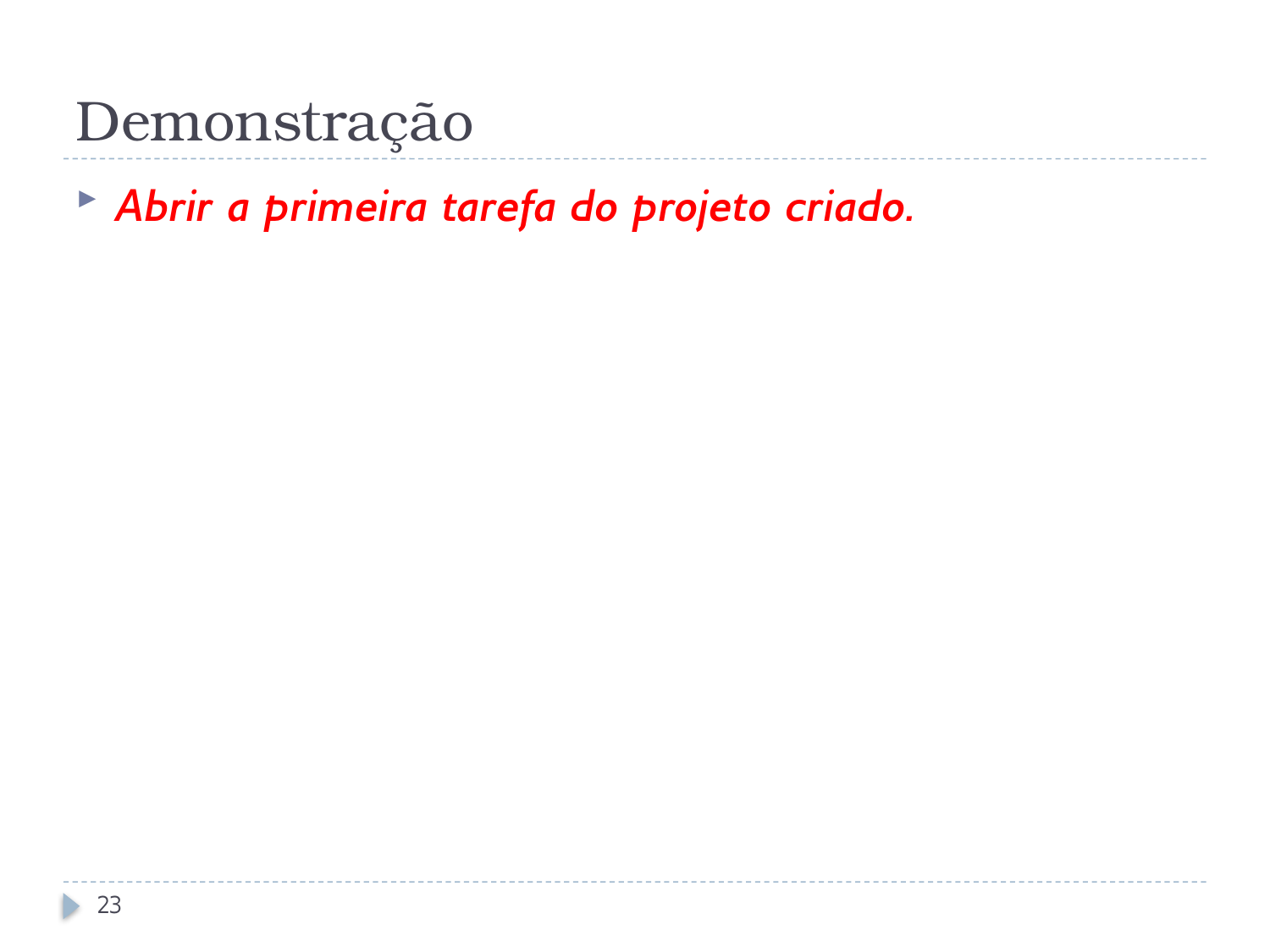

# Demonstração
Abrir a primeira tarefa do projeto criado.

23